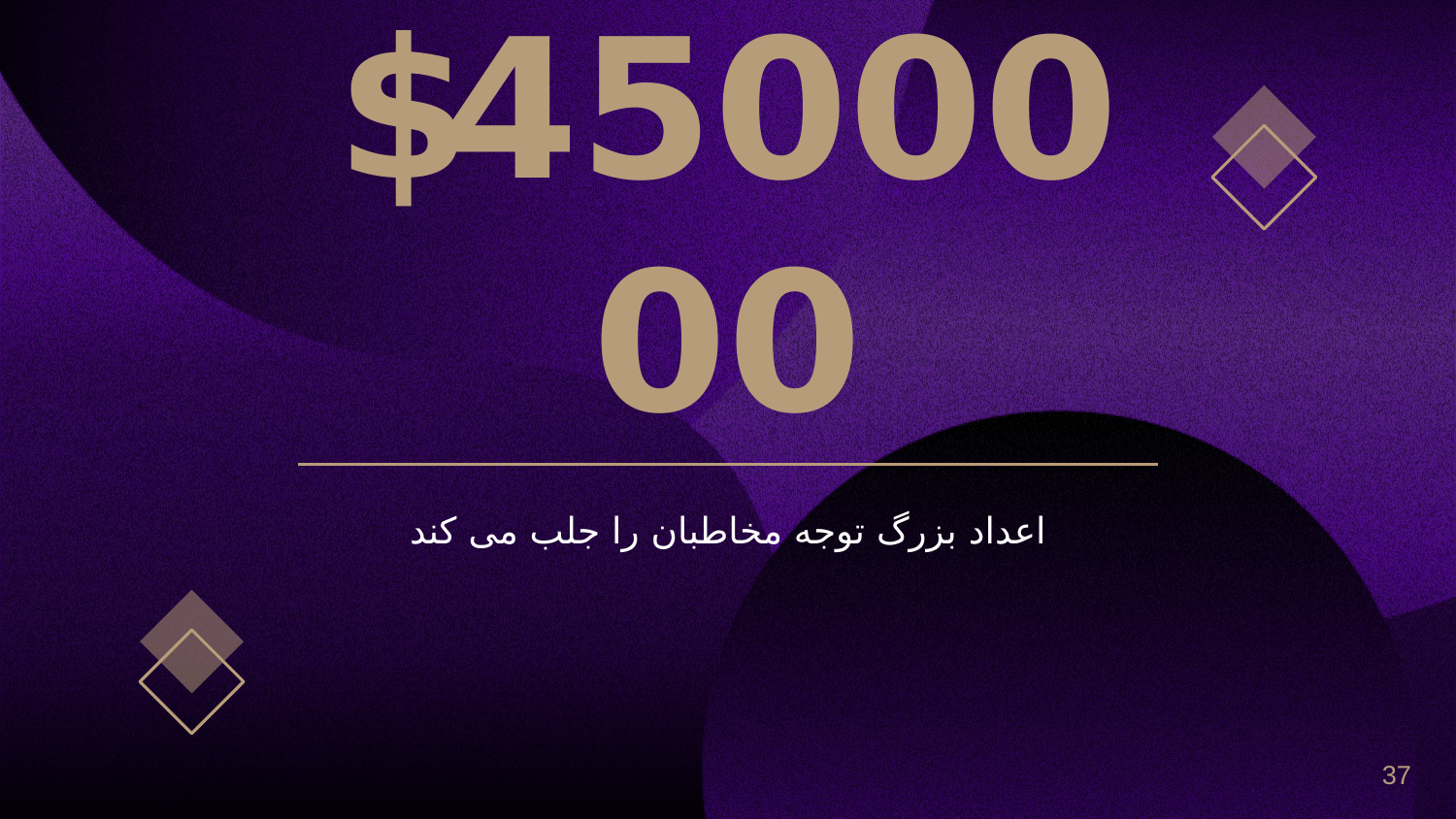

# $4500000
اعداد بزرگ توجه مخاطبان را جلب می کند

37